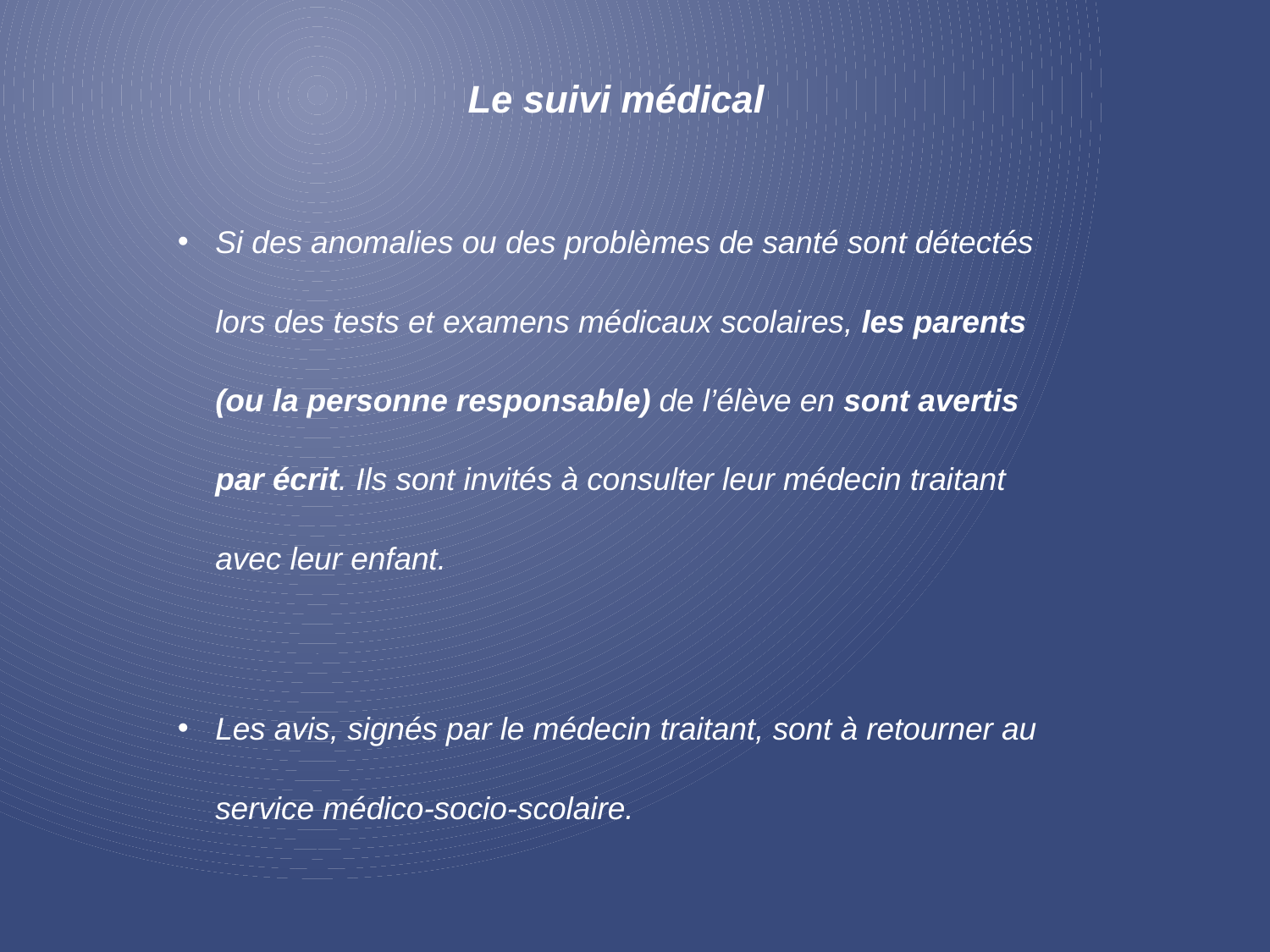

Le suivi médical

Si des anomalies ou des problèmes de santé sont détectés lors des tests et examens médicaux scolaires, les parents (ou la personne responsable) de l’élève en sont avertis par écrit. Ils sont invités à consulter leur médecin traitant avec leur enfant.

Les avis, signés par le médecin traitant, sont à retourner au service médico-socio-scolaire.